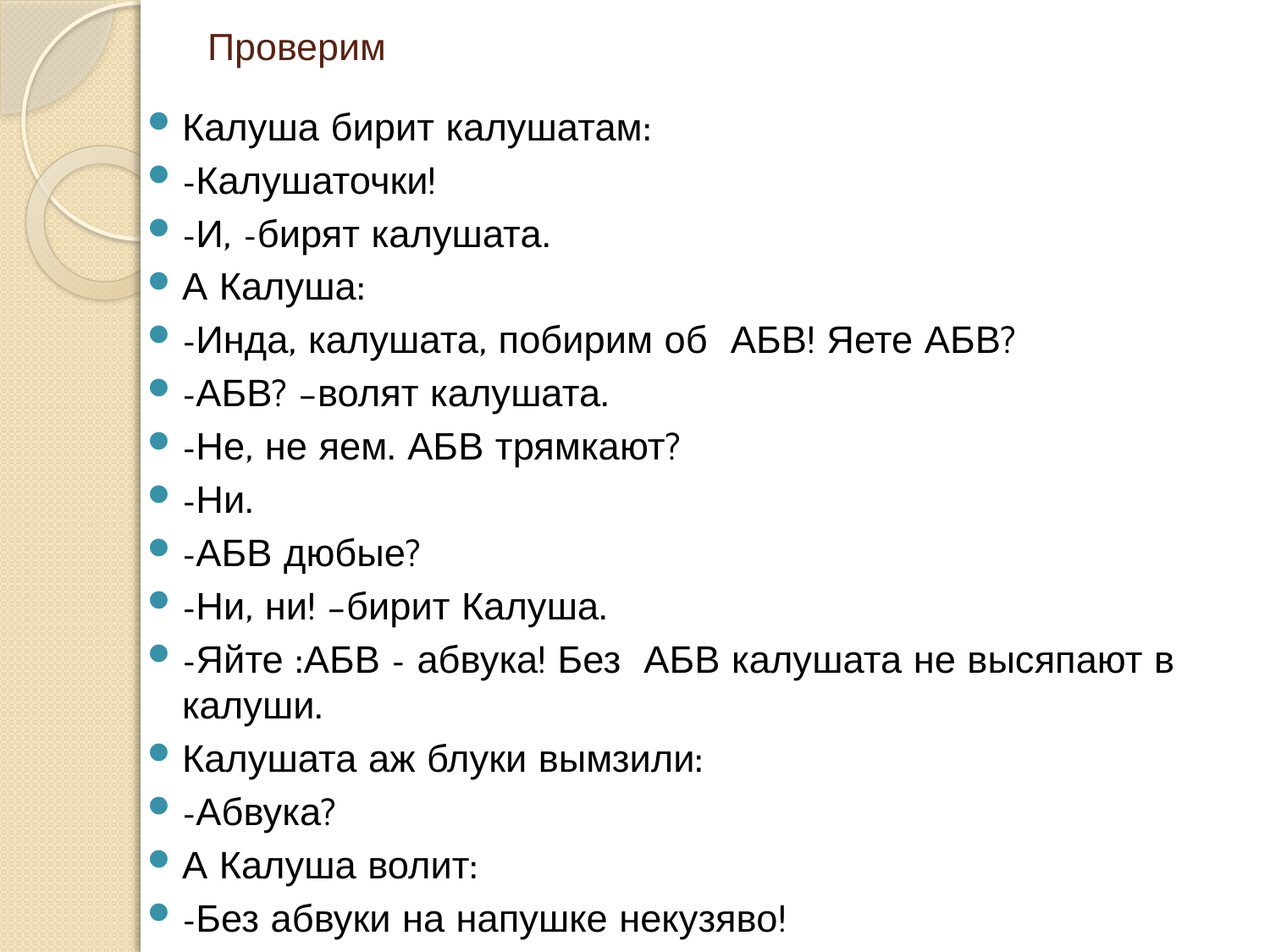

# Проверим
Калуша бирит калушатам:
-Калушаточки!
-И, -бирят калушата.
А Калуша:
-Инда, калушата, побирим об  АБВ! Яете АБВ?
-АБВ? –волят калушата.
-Не, не яем. АБВ трямкают?
-Ни.
-АБВ дюбые?
-Ни, ни! –бирит Калуша.
-Яйте :АБВ - абвука! Без  АБВ калушата не высяпают в калуши.
Калушата аж блуки вымзили:
-Абвука?
А Калуша волит:
-Без абвуки на напушке некузяво!